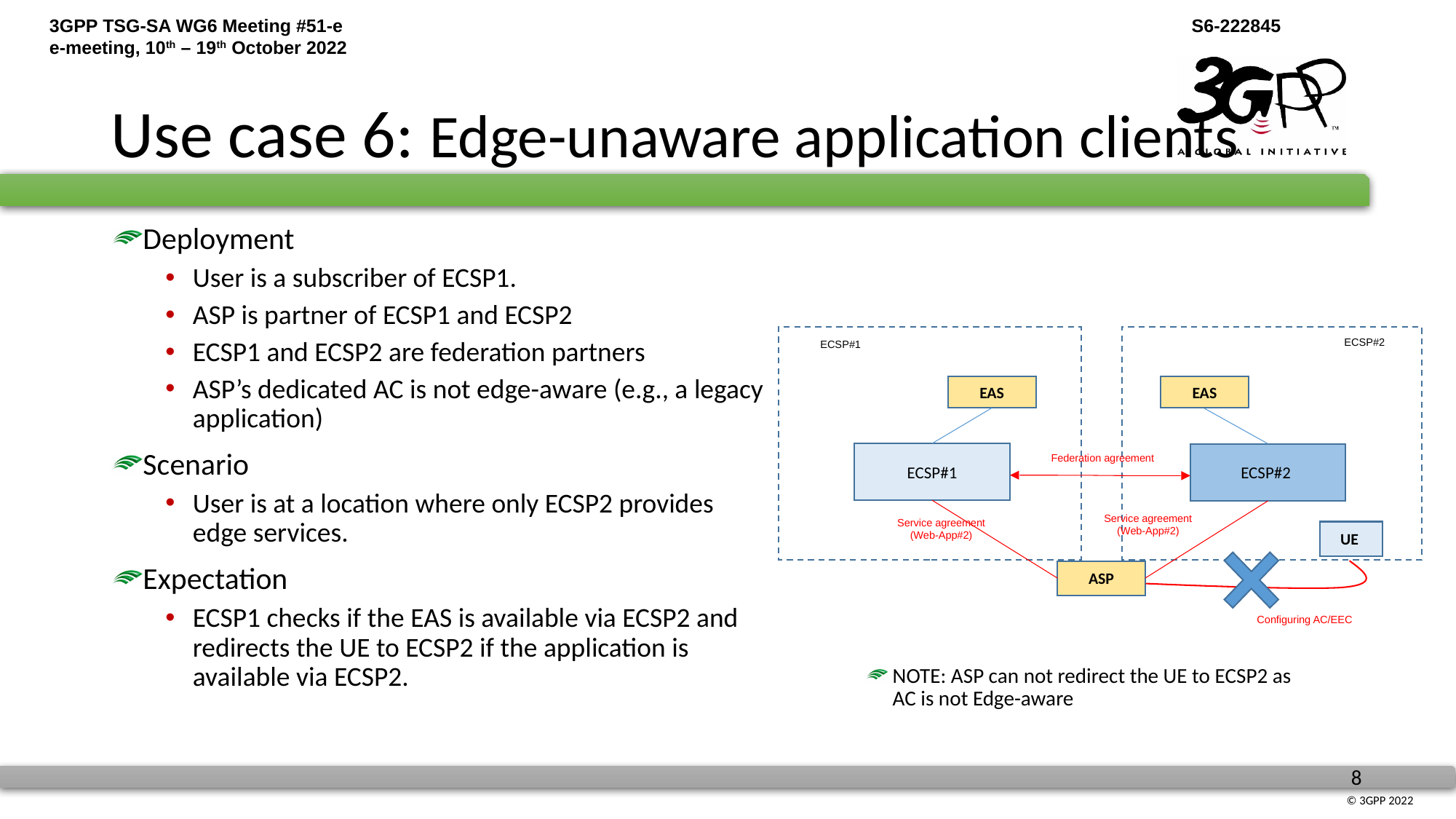

# Use case 6: Edge-unaware application clients
Deployment
User is a subscriber of ECSP1.
ASP is partner of ECSP1 and ECSP2
ECSP1 and ECSP2 are federation partners
ASP’s dedicated AC is not edge-aware (e.g., a legacy application)
Scenario
User is at a location where only ECSP2 provides edge services.
Expectation
ECSP1 checks if the EAS is available via ECSP2 and redirects the UE to ECSP2 if the application is available via ECSP2.

ECSP#2
ECSP#1
EAS
EAS
ECSP#1
ECSP#2
Service agreement
(Web-App#2)
Service agreement
(Web-App#2)
UE

ASP

Federation agreement

Configuring AC/EEC
NOTE: ASP can not redirect the UE to ECSP2 as AC is not Edge-aware